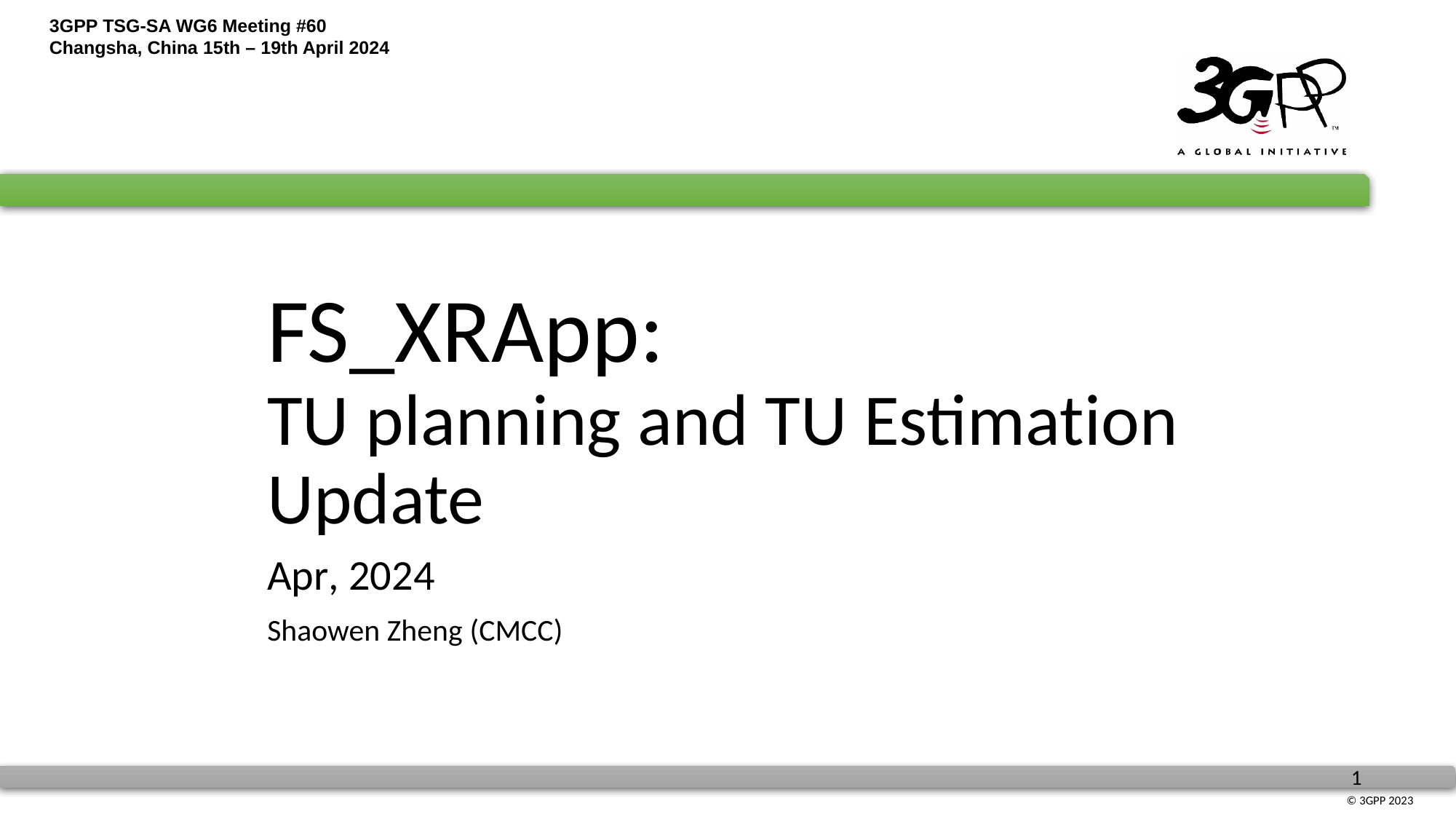

# FS_XRApp: TU planning and TU Estimation Update
Apr, 2024
Shaowen Zheng (CMCC)